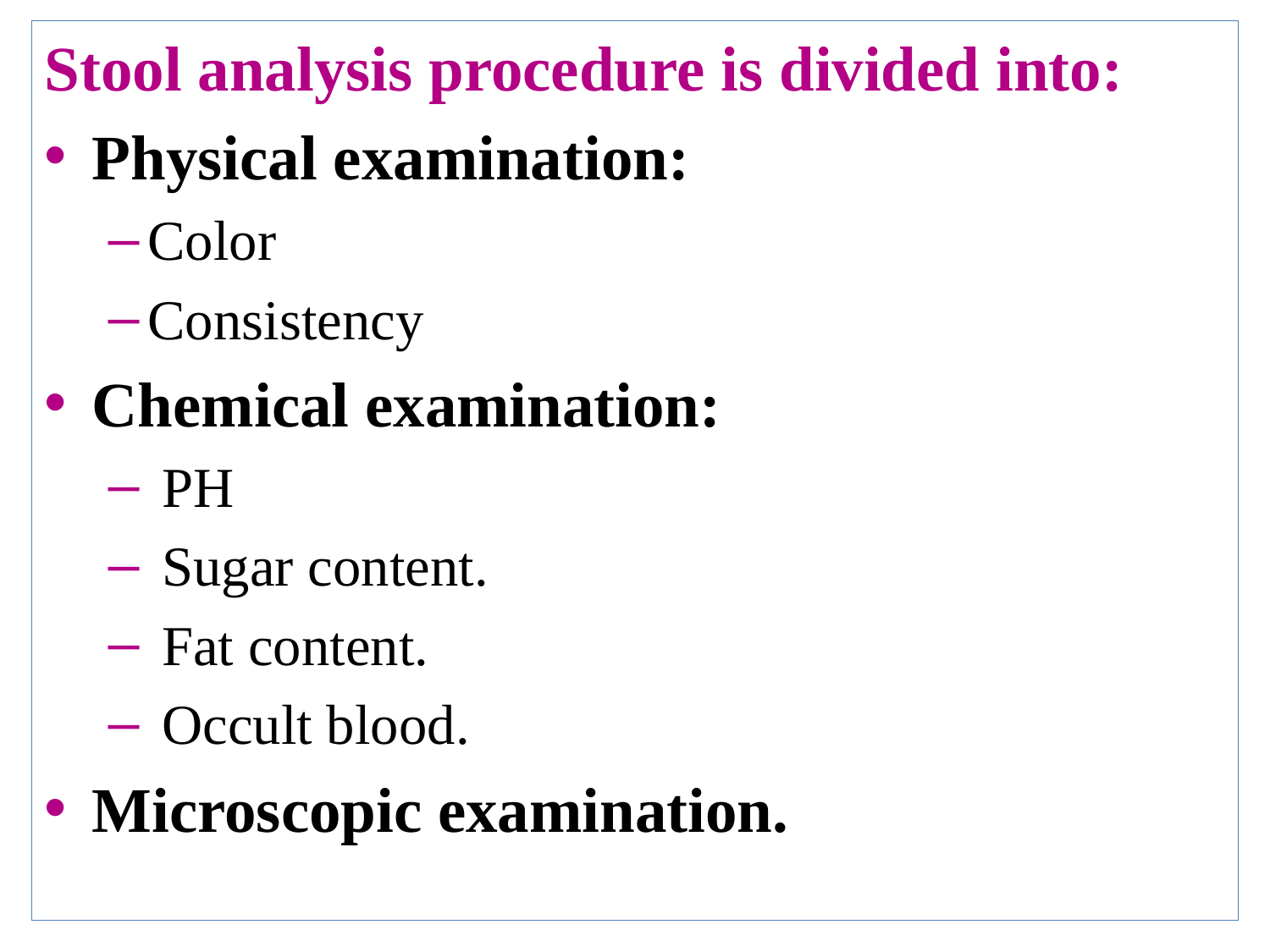

Stool analysis procedure is divided into:
Physical examination:
Color
Consistency
Chemical examination:
 PH
 Sugar content.
 Fat content.
 Occult blood.
Microscopic examination.